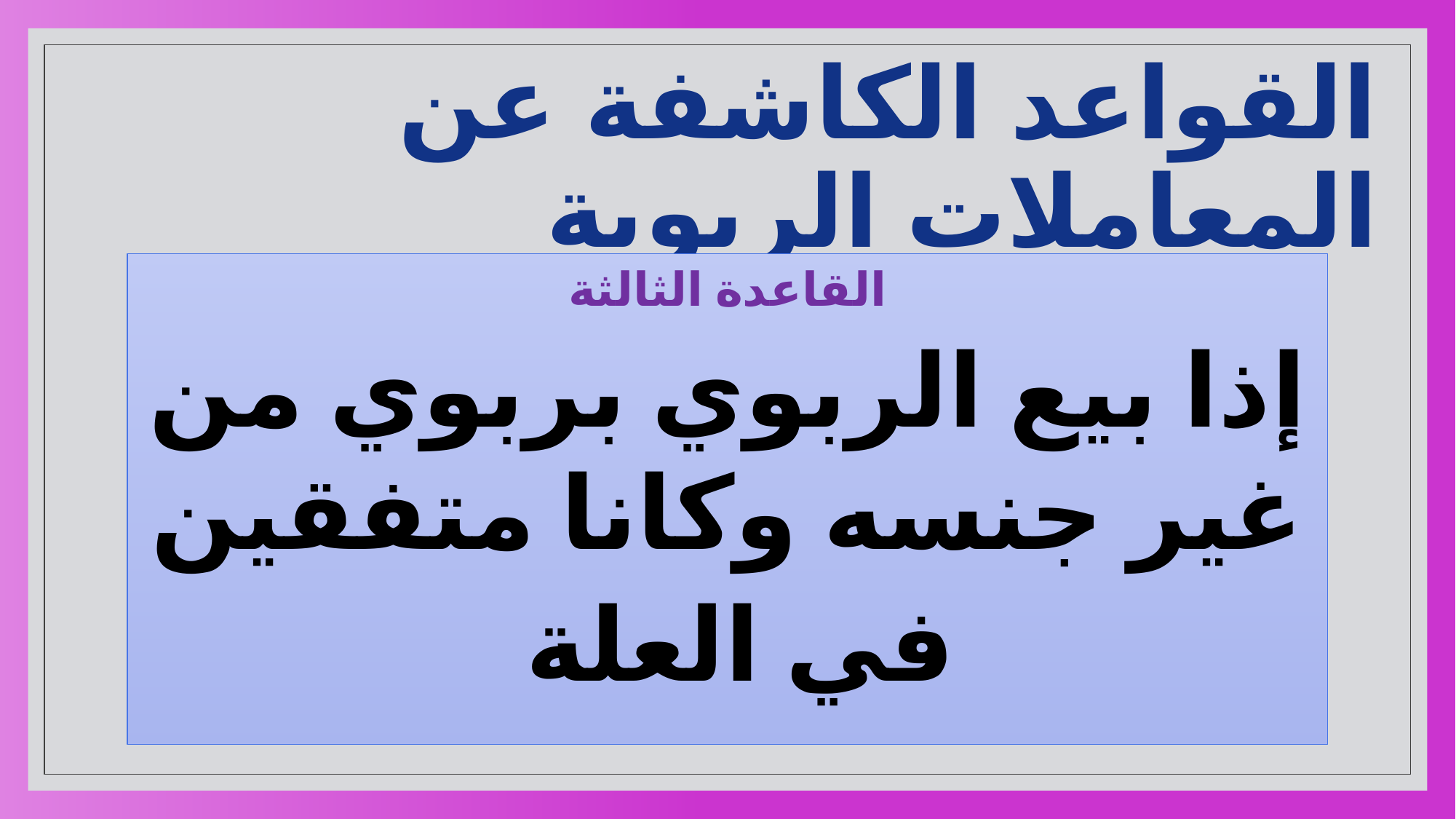

# القواعد الكاشفة عن المعاملات الربوية
القاعدة الثالثة
إذا بيع الربوي بربوي من غير جنسه وكانا متفقين
في العلة